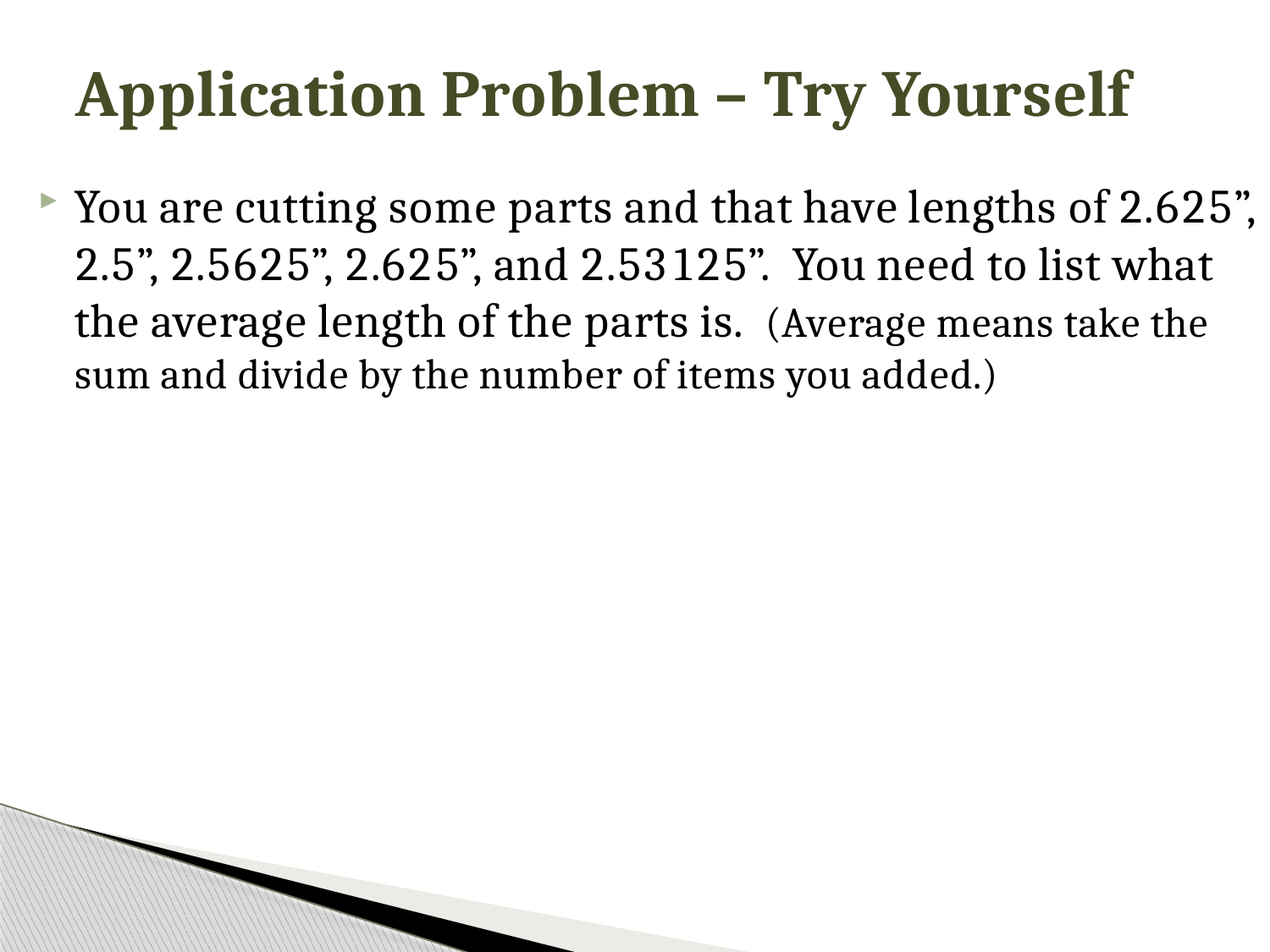

# Application Problem – Try Yourself
You are cutting some parts and that have lengths of 2.625”, 2.5”, 2.5625”, 2.625”, and 2.53125”.  You need to list what the average length of the parts is.  (Average means take the sum and divide by the number of items you added.)